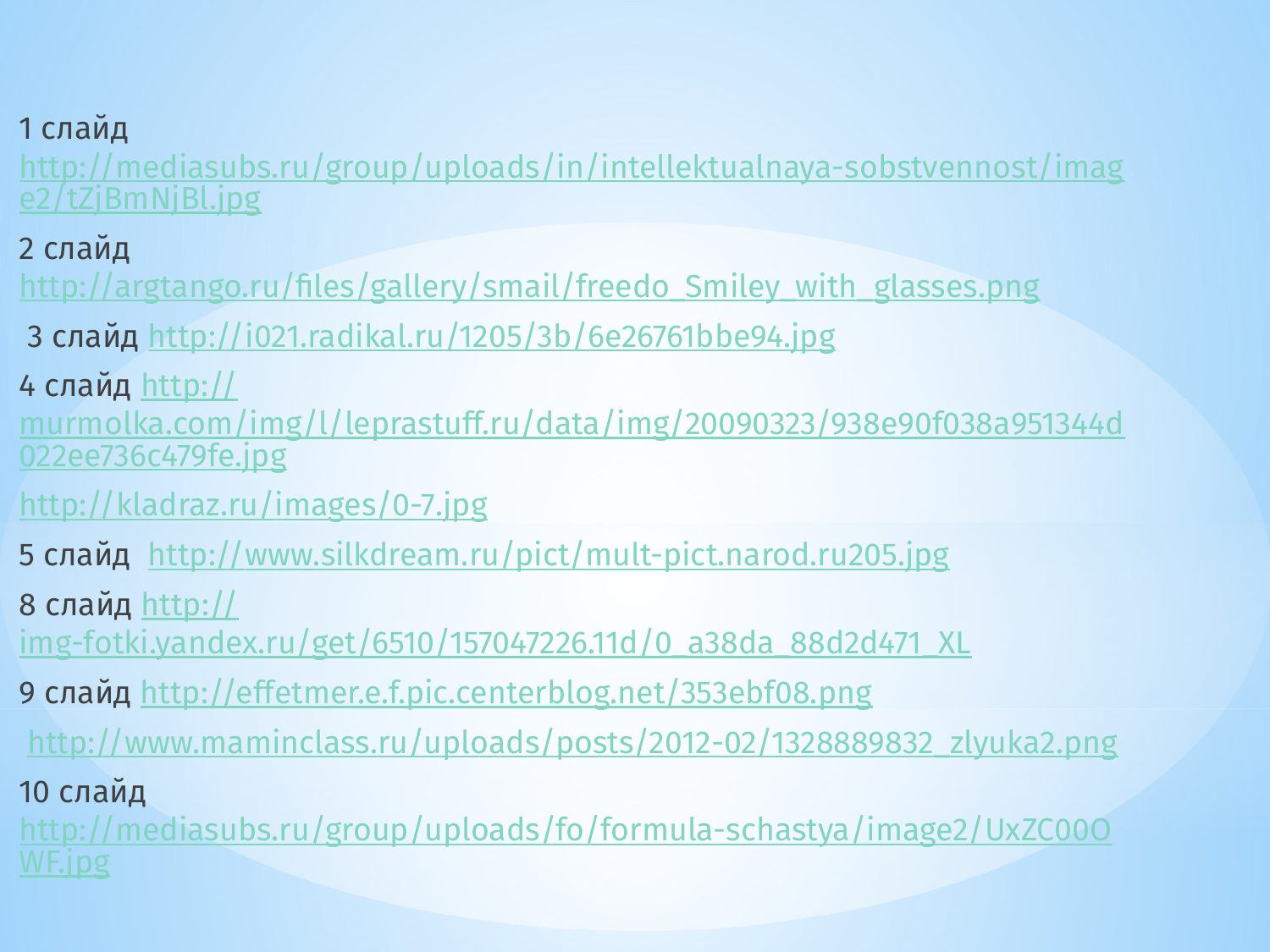

1 слайд     http://mediasubs.ru/group/uploads/in/intellektualnaya-sobstvennost/image2/tZjBmNjBl.jpg
2 слайд http://argtango.ru/files/gallery/smail/freedo_Smiley_with_glasses.png
 3 слайд http://i021.radikal.ru/1205/3b/6e26761bbe94.jpg
4 слайд http://murmolka.com/img/l/leprastuff.ru/data/img/20090323/938e90f038a951344d022ee736c479fe.jpg
http://kladraz.ru/images/0-7.jpg
5 слайд  http://www.silkdream.ru/pict/mult-pict.narod.ru205.jpg
8 слайд http://img-fotki.yandex.ru/get/6510/157047226.11d/0_a38da_88d2d471_XL
9 слайд http://effetmer.e.f.pic.centerblog.net/353ebf08.png
 http://www.maminclass.ru/uploads/posts/2012-02/1328889832_zlyuka2.png
10 слайд http://mediasubs.ru/group/uploads/fo/formula-schastya/image2/UxZC00OWF.jpg